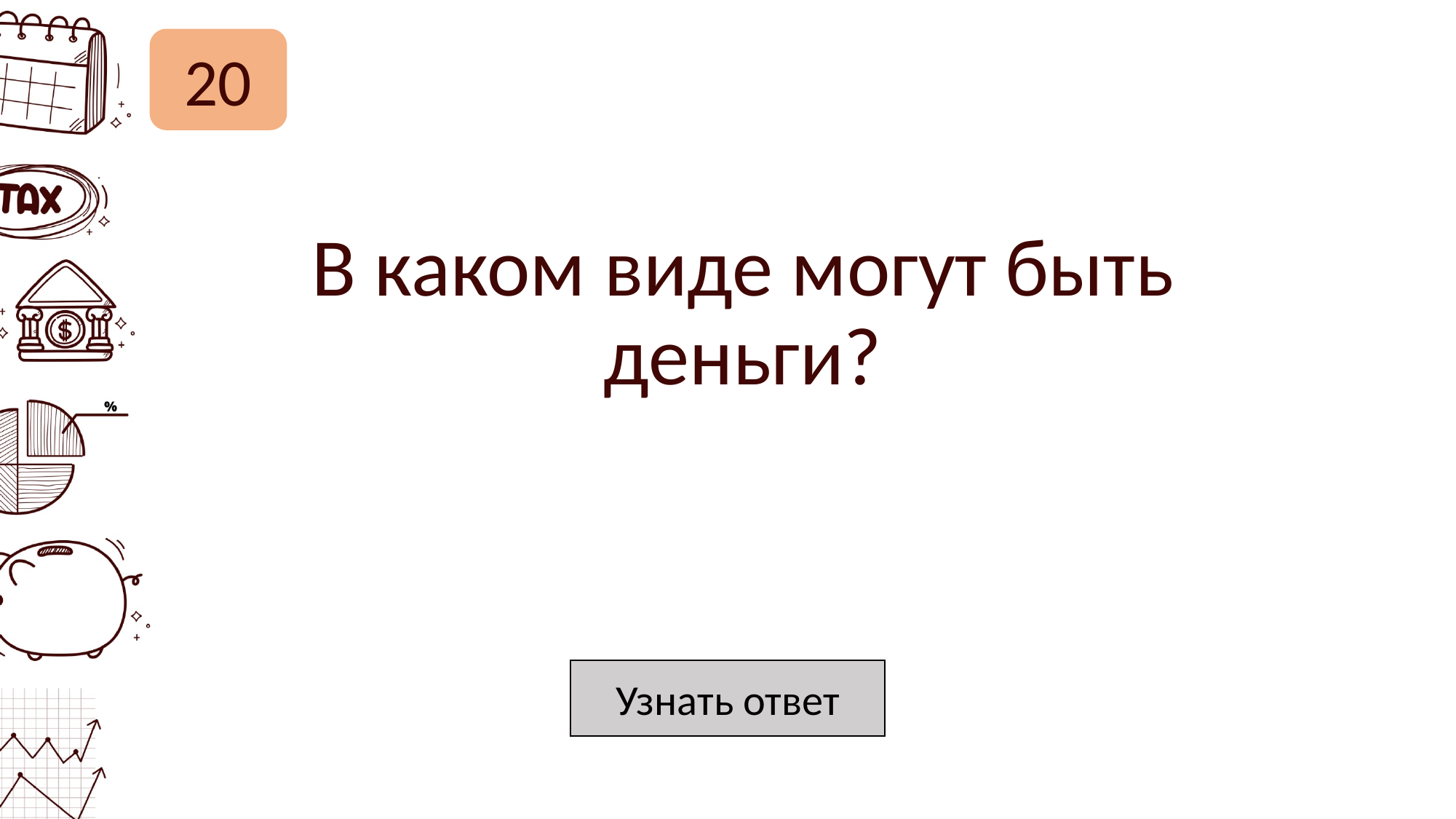

20
# В каком виде могут быть деньги?